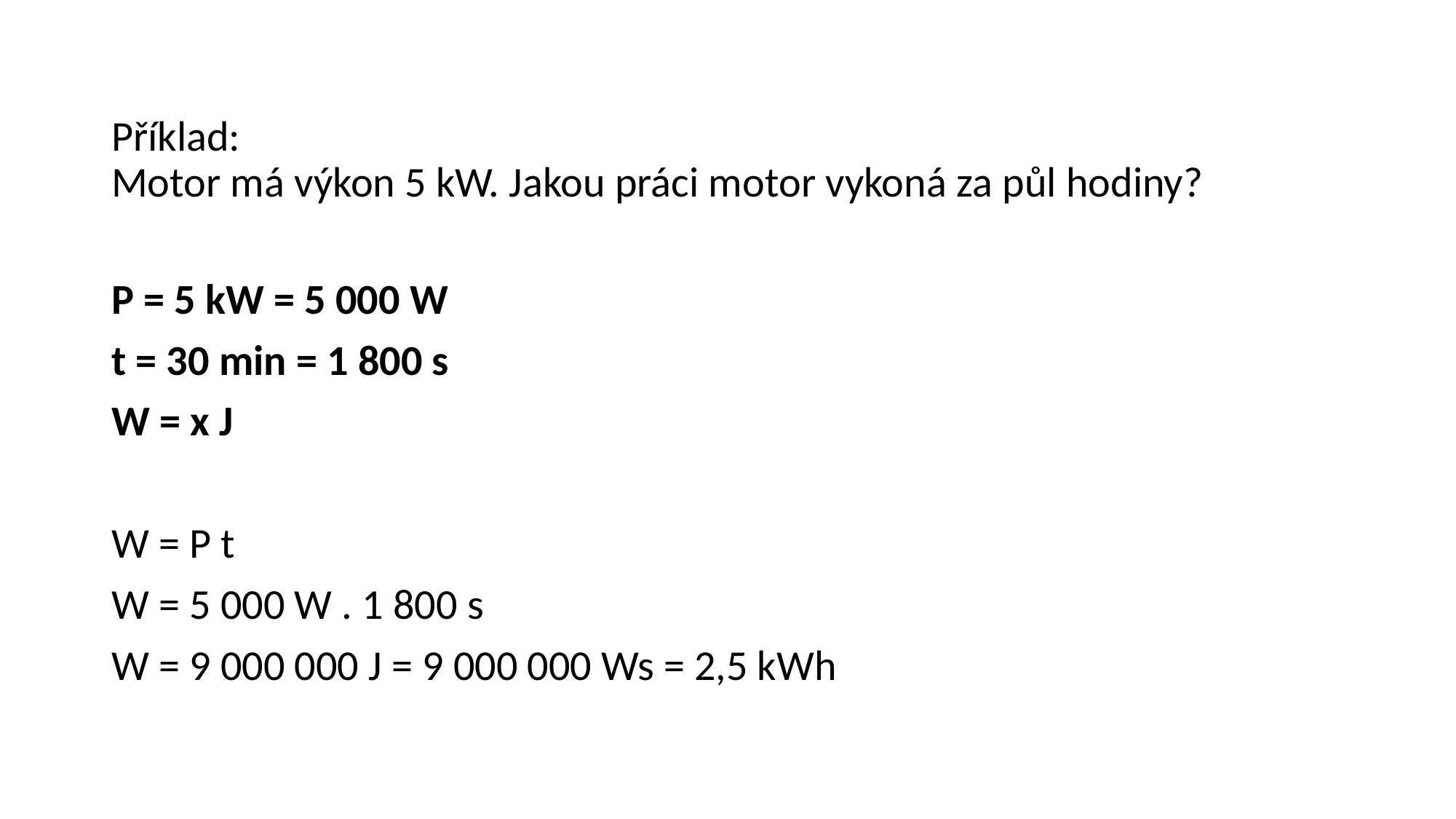

# Příklad: Motor má výkon 5 kW. Jakou práci motor vykoná za půl hodiny?
P = 5 kW = 5 000 W
t = 30 min = 1 800 s
W = x J

W = P t
W = 5 000 W . 1 800 s
W = 9 000 000 J = 9 000 000 Ws = 2,5 kWh